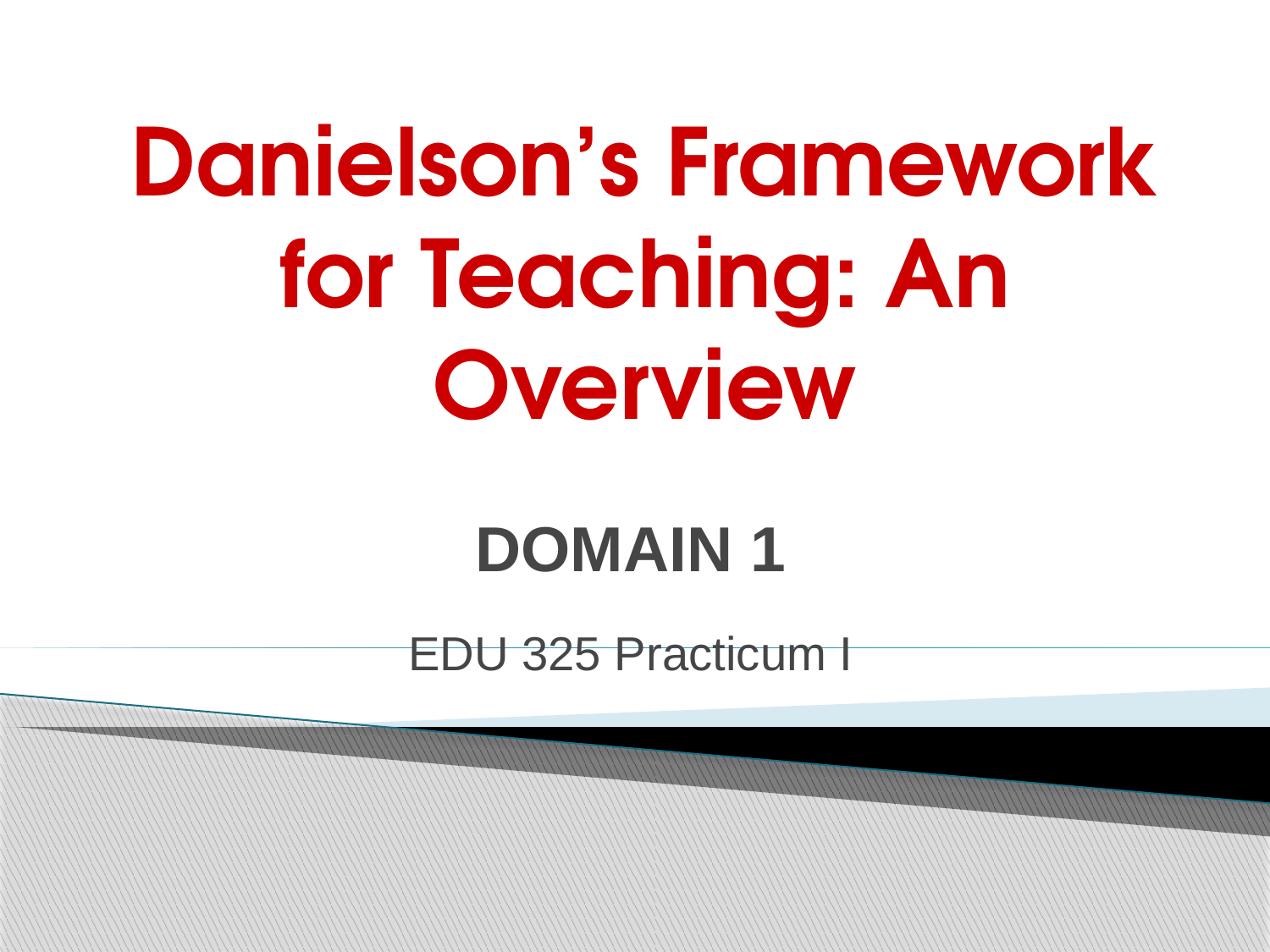

# Danielson’s Framework for Teaching: An Overview
DOMAIN 1

EDU 325 Practicum I